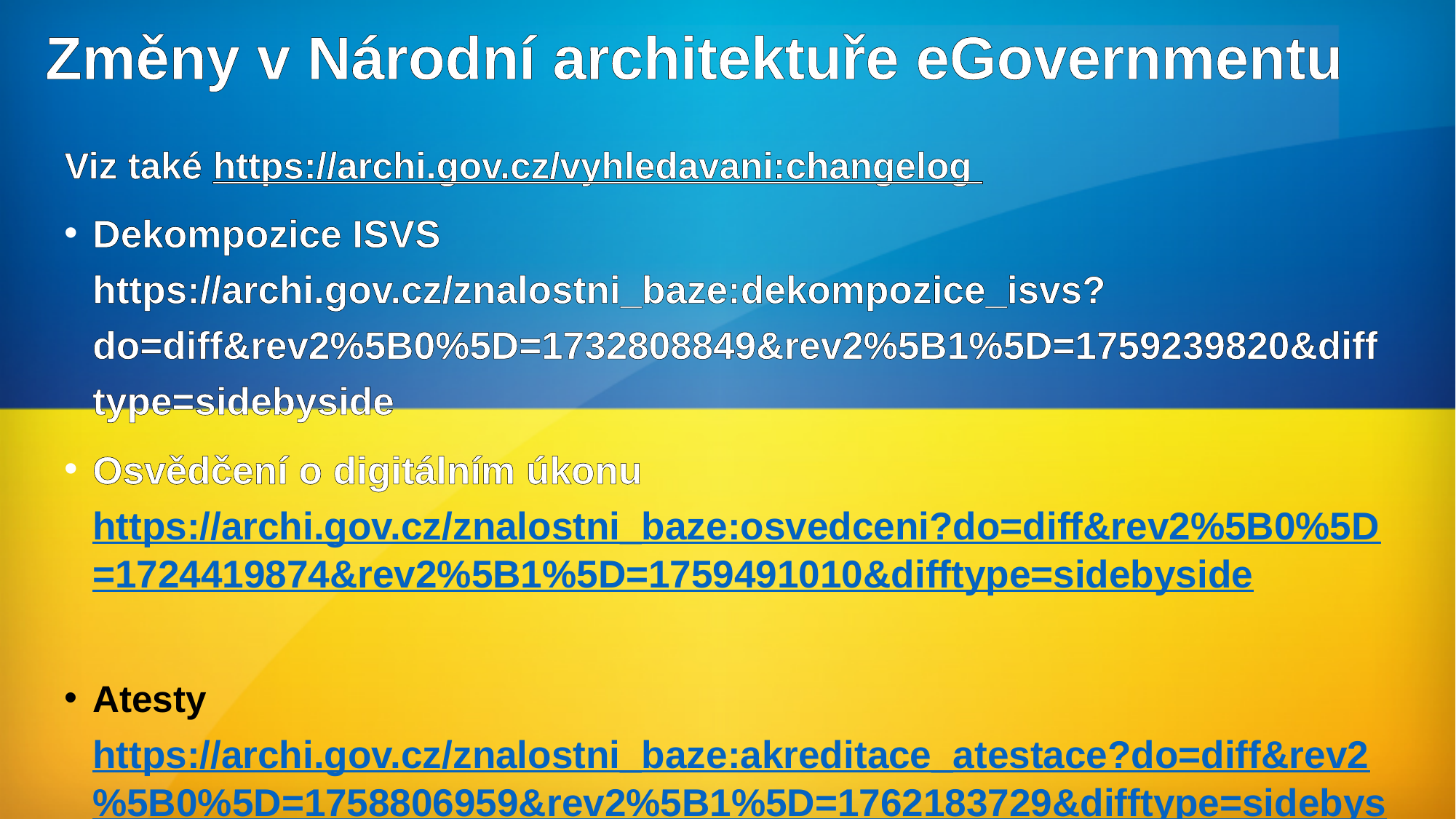

# Změny v Národní architektuře eGovernmentu
Viz také https://archi.gov.cz/vyhledavani:changelog
Dekompozice ISVS https://archi.gov.cz/znalostni_baze:dekompozice_isvs?do=diff&rev2%5B0%5D=1732808849&rev2%5B1%5D=1759239820&difftype=sidebyside
Osvědčení o digitálním úkonu https://archi.gov.cz/znalostni_baze:osvedceni?do=diff&rev2%5B0%5D=1724419874&rev2%5B1%5D=1759491010&difftype=sidebyside
Atesty https://archi.gov.cz/znalostni_baze:akreditace_atestace?do=diff&rev2%5B0%5D=1758806959&rev2%5B1%5D=1762183729&difftype=sidebyside